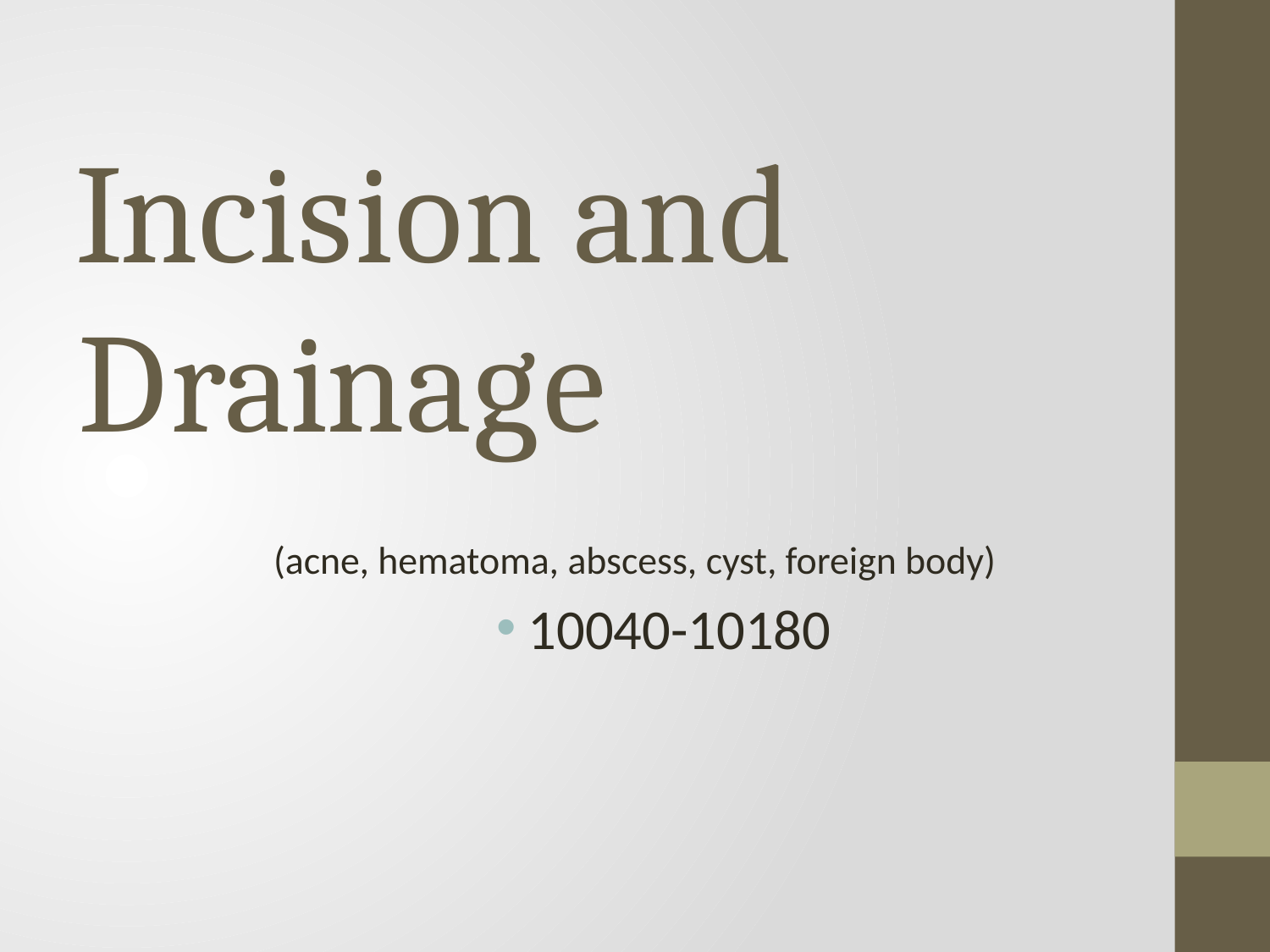

# Incision and Drainage
(acne, hematoma, abscess, cyst, foreign body)
10040-10180